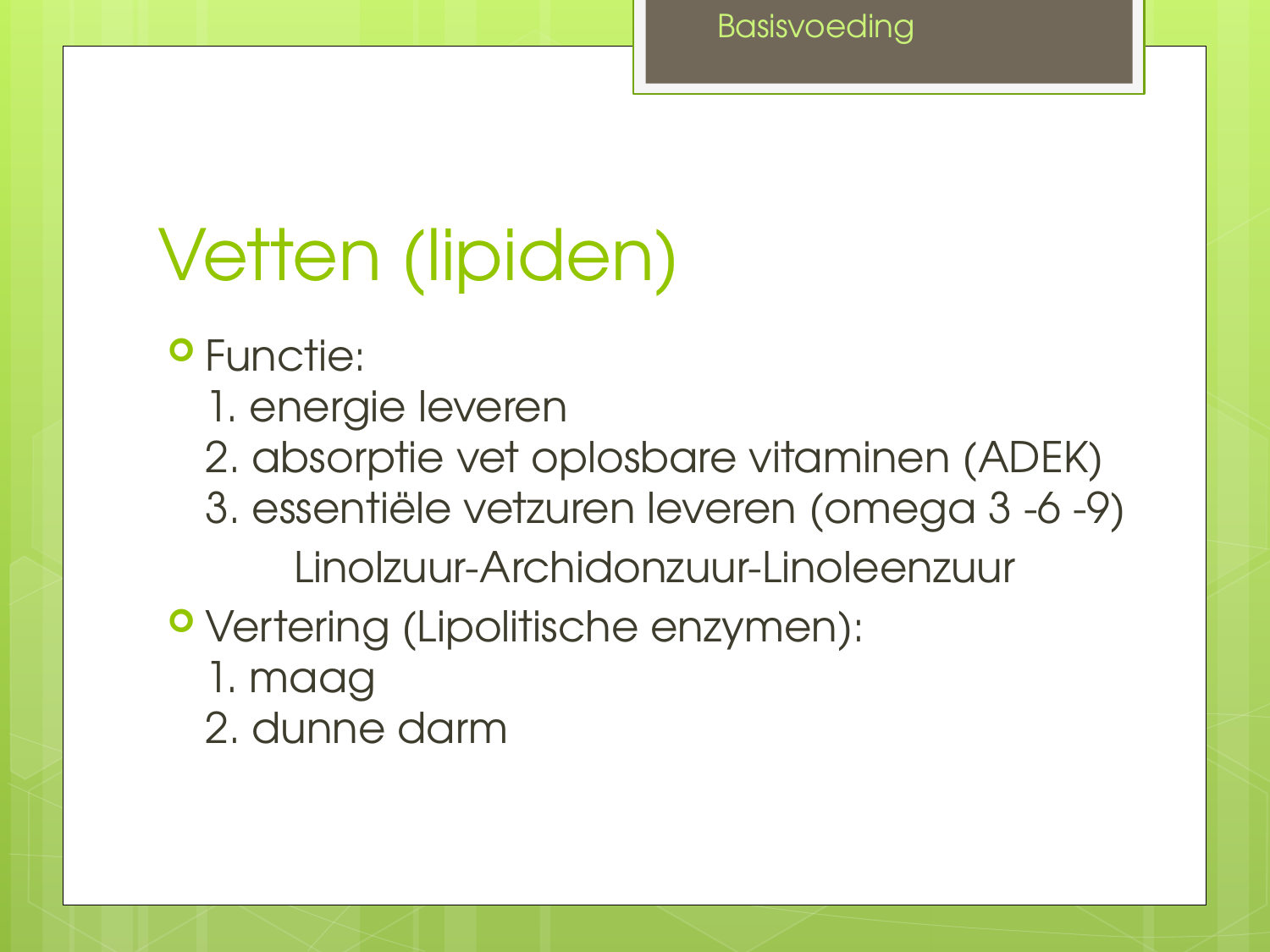

Basisvoeding
# Vetten (lipiden)
Functie:
1. energie leveren
2. absorptie vet oplosbare vitaminen (ADEK)
3. essentiële vetzuren leveren (omega 3 -6 -9)
	Linolzuur-Archidonzuur-Linoleenzuur
Vertering (Lipolitische enzymen):
1. maag
2. dunne darm